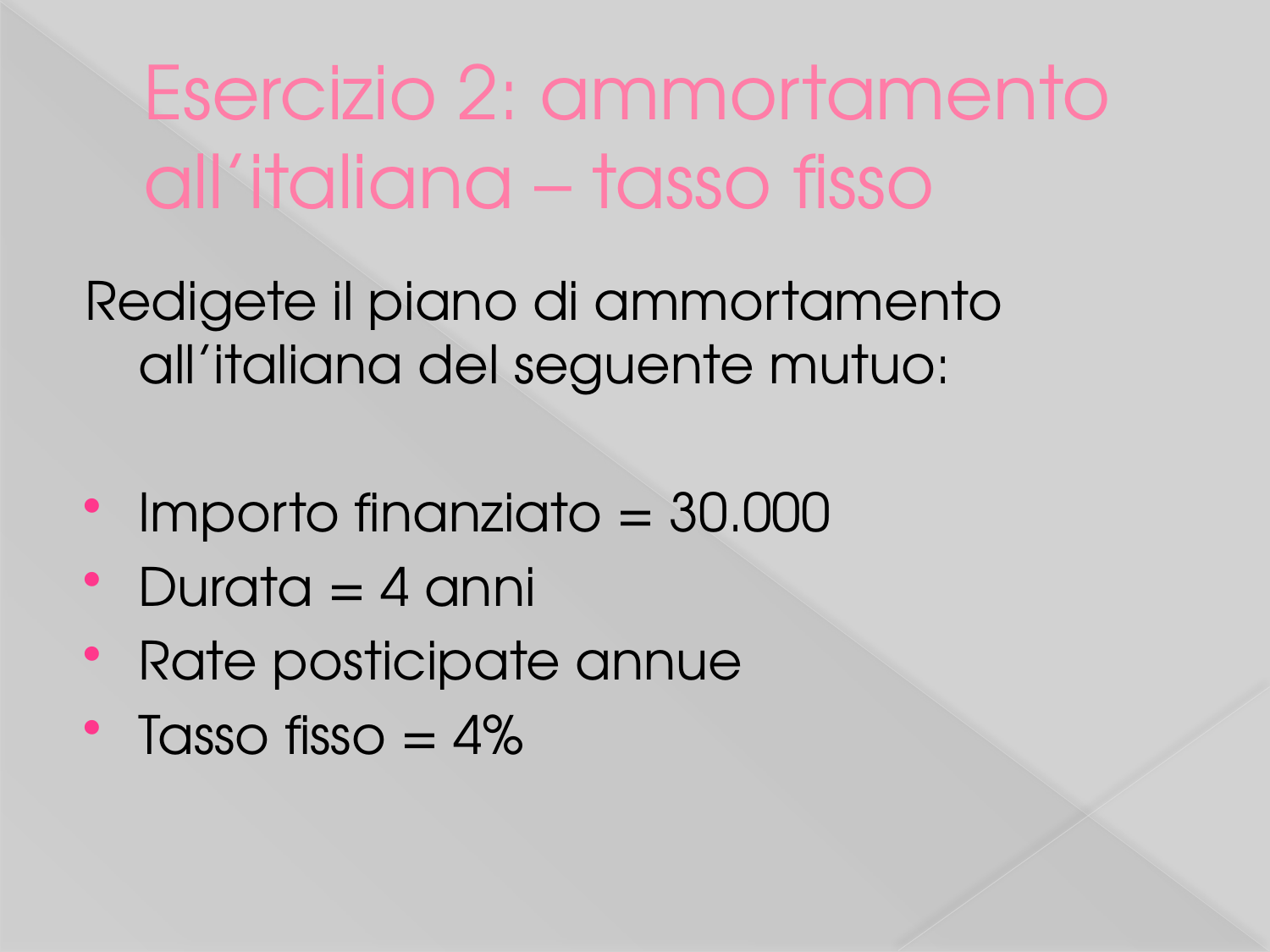

# Esercizio 2: ammortamento all’italiana – tasso fisso
Redigete il piano di ammortamento all’italiana del seguente mutuo:

Importo finanziato = 30.000
Durata = 4 anni
Rate posticipate annue
Tasso fisso = 4%